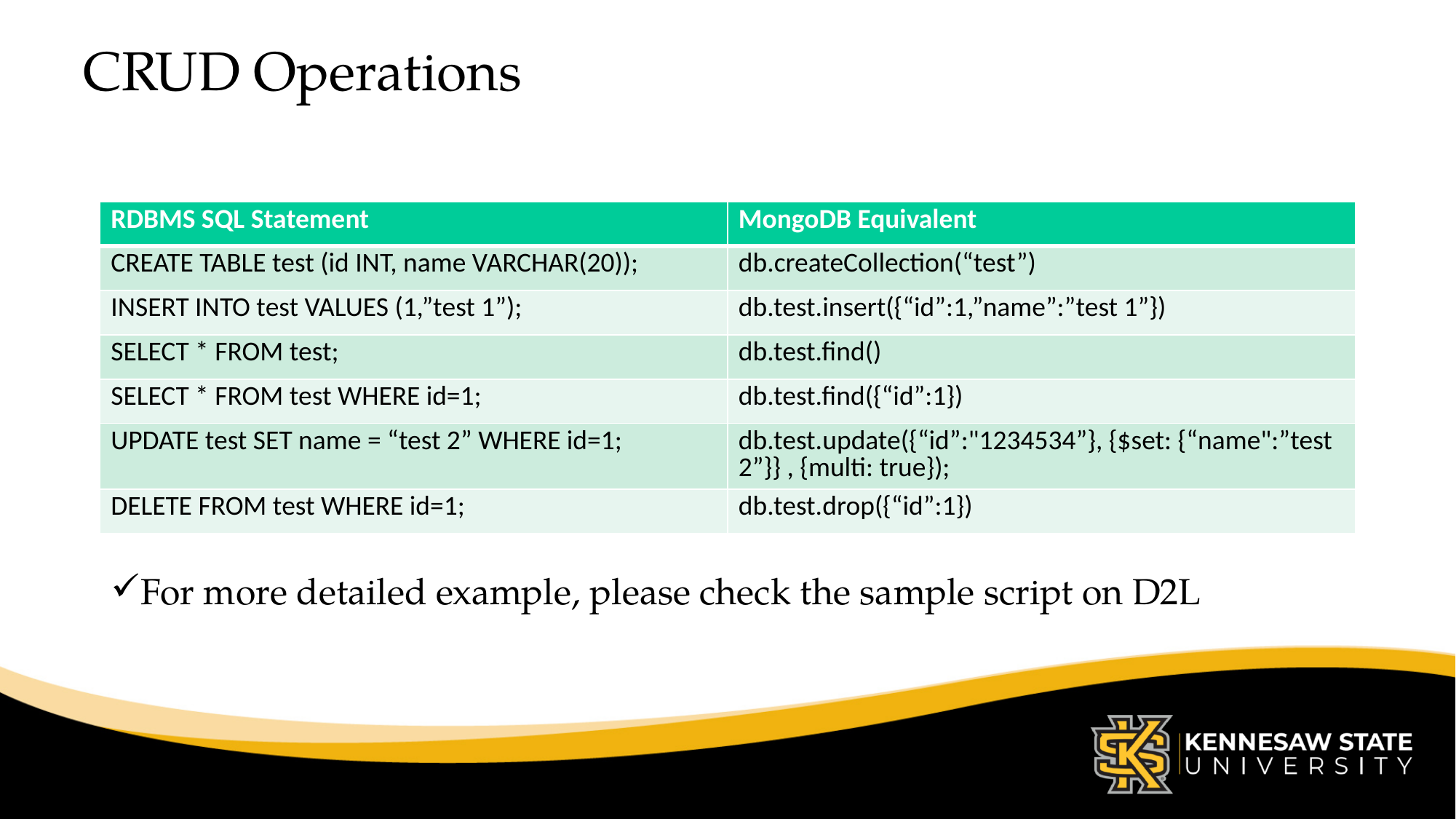

# CRUD Operations
| RDBMS SQL Statement | MongoDB Equivalent |
| --- | --- |
| CREATE TABLE test (id INT, name VARCHAR(20)); | db.createCollection(“test”) |
| INSERT INTO test VALUES (1,”test 1”); | db.test.insert({“id”:1,”name”:”test 1”}) |
| SELECT \* FROM test; | db.test.find() |
| SELECT \* FROM test WHERE id=1; | db.test.find({“id”:1}) |
| UPDATE test SET name = “test 2” WHERE id=1; | db.test.update({“id”:"1234534”}, {$set: {“name":”test 2”}} , {multi: true}); |
| DELETE FROM test WHERE id=1; | db.test.drop({“id”:1}) |
For more detailed example, please check the sample script on D2L